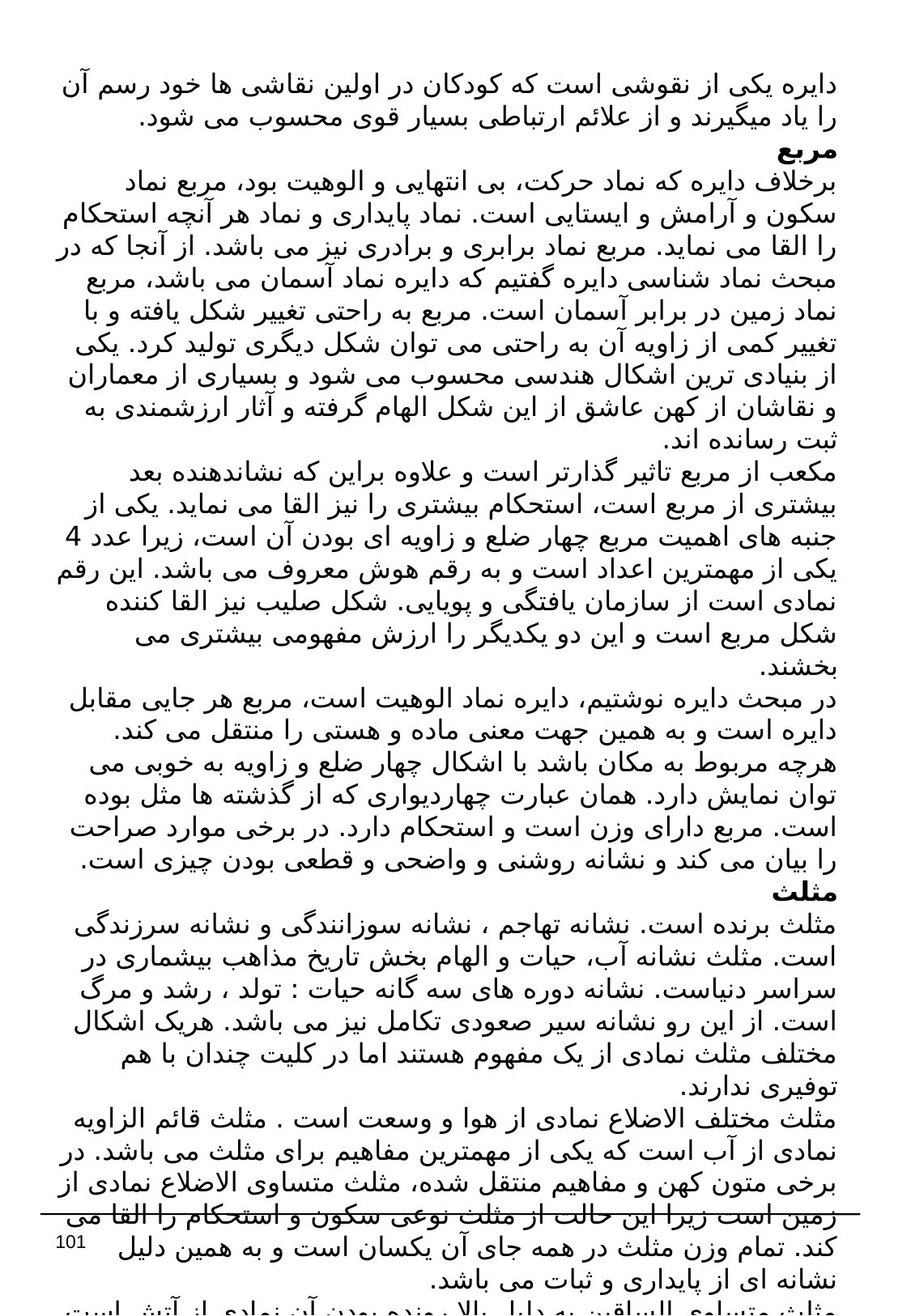

دایره یکی از نقوشی است که کودکان در اولین نقاشی ها خود رسم آن را یاد میگیرند و از علائم ارتباطی بسیار قوی محسوب می شود.
مربع
برخلاف دایره که نماد حرکت، بی انتهایی و الوهیت بود، مربع نماد سکون و آرامش و ایستایی است. نماد پایداری و نماد هر آنچه استحکام را القا می نماید. مربع نماد برابری و برادری نیز می باشد. از آنجا که در مبحث نماد شناسی دایره گفتیم که دایره نماد آسمان می باشد، مربع نماد زمین در برابر آسمان است. مربع به راحتی تغییر شکل یافته و با تغییر کمی از زاویه آن به راحتی می توان شکل دیگری تولید کرد. یکی از بنیادی ترین اشکال هندسی محسوب می شود و بسیاری از معماران و نقاشان از کهن عاشق از این شکل الهام گرفته و آثار ارزشمندی به ثبت رسانده اند.
مکعب از مربع تاثیر گذارتر است و علاوه براین که نشاندهنده بعد بیشتری از مربع است، استحکام بیشتری را نیز القا می نماید. یکی از جنبه های اهمیت مربع چهار ضلع و زاویه ای بودن آن است، زیرا عدد 4 یکی از مهمترین اعداد است و به رقم هوش معروف می باشد. این رقم نمادی است از سازمان یافتگی و پویایی. شکل صلیب نیز القا کننده شکل مربع است و این دو یکدیگر را ارزش مفهومی بیشتری می بخشند.
در مبحث دایره نوشتیم، دایره نماد الوهیت است، مربع هر جایی مقابل دایره است و به همین جهت معنی ماده و هستی را منتقل می کند. هرچه مربوط به مکان باشد با اشکال چهار ضلع و زاویه به خوبی می توان نمایش دارد. همان عبارت چهاردیواری که از گذشته ها مثل بوده است. مربع دارای وزن است و استحکام دارد. در برخی موارد صراحت را بیان می کند و نشانه روشنی و واضحی و قطعی بودن چیزی است.
مثلث
مثلث برنده است. نشانه تهاجم ، نشانه سوزانندگی و نشانه سرزندگی است. مثلث نشانه آب، حیات و الهام بخش تاریخ مذاهب بیشماری در سراسر دنیاست. نشانه دوره های سه گانه حیات : تولد ، رشد و مرگ است. از این رو نشانه سیر صعودی تکامل نیز می باشد. هریک اشکال مختلف مثلث نمادی از یک مفهوم هستند اما در کلیت چندان با هم توفیری ندارند.
مثلث مختلف الاضلاع نمادی از هوا و وسعت است . مثلث قائم الزاویه نمادی از آب است که یکی از مهمترین مفاهیم برای مثلث می باشد. در برخی متون کهن و مفاهیم منتقل شده، مثلث متساوی الاضلاع نمادی از زمین است زیرا این حالت از مثلث نوعی سکون و استحکام را القا می کند. تمام وزن مثلث در همه جای آن یکسان است و به همین دلیل نشانه ای از پایداری و ثبات می باشد.
مثلث متساوی الساقین به دلیل بالا رونده بودن آن نمادی از آتش است. همچون مفهوم آب ، آتش نیز یکی از مفاهیم جا افتاده برای مثلث است.
از نظر هندیان و یونانیان وجوه مثلث بیانگر سه وجه آب و خورشید و گندم است . به همین جهت نمادی از باروری به حساب می آید و اساسا از مثلث به نمادی از جنس مونث یا
101